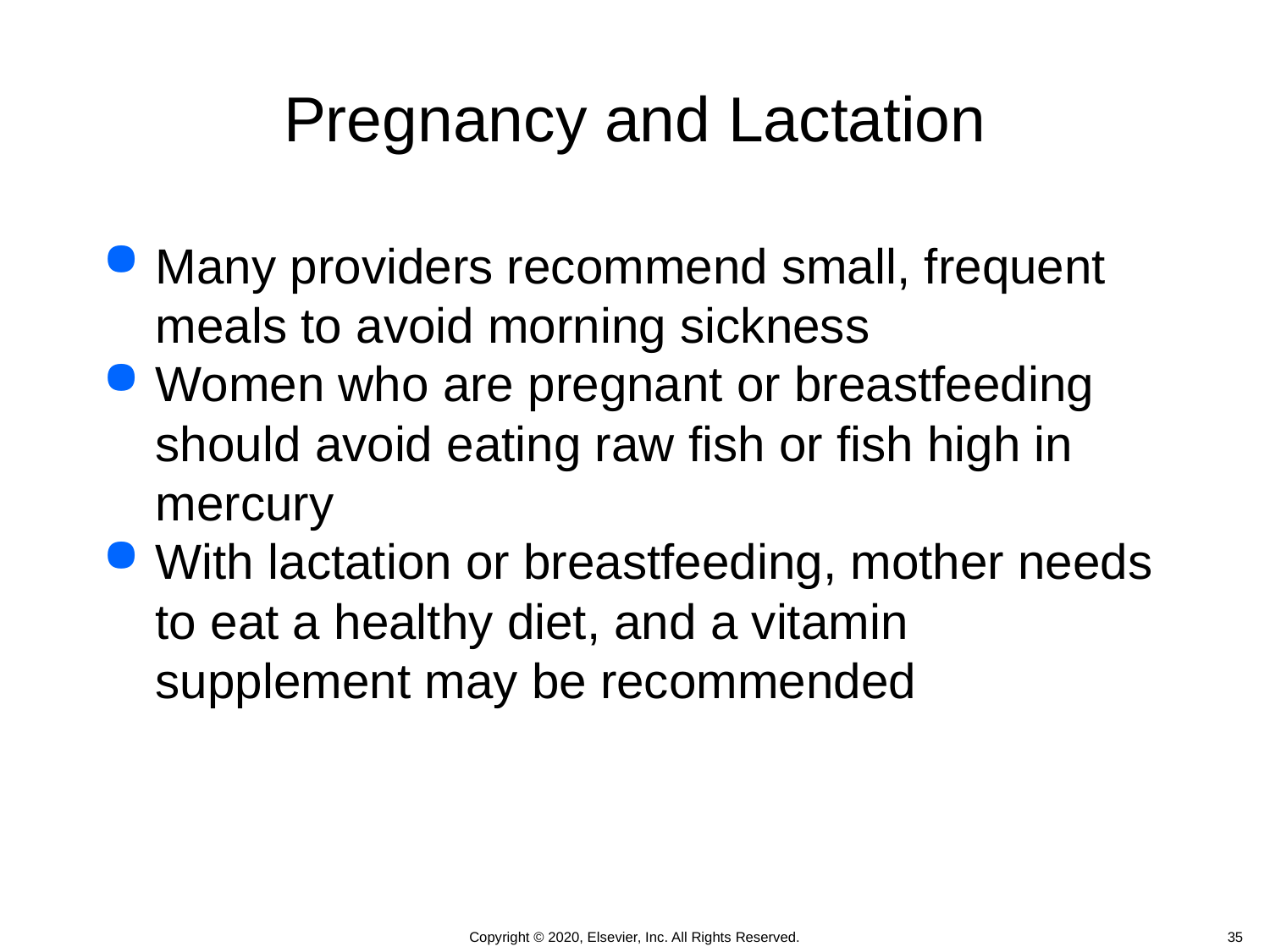

# Pregnancy and Lactation
Many providers recommend small, frequent meals to avoid morning sickness
Women who are pregnant or breastfeeding should avoid eating raw fish or fish high in mercury
With lactation or breastfeeding, mother needs to eat a healthy diet, and a vitamin supplement may be recommended
 35